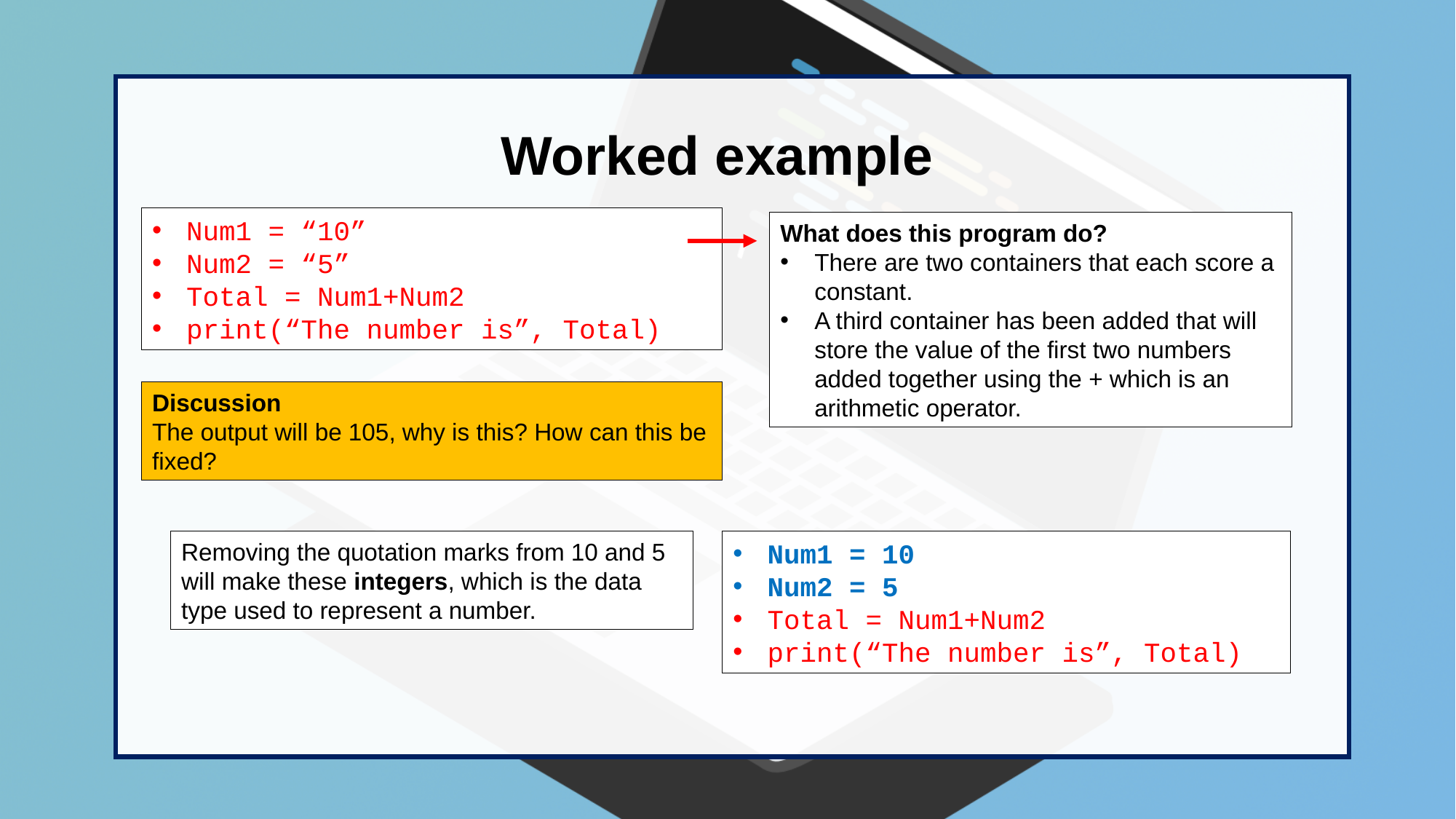

Worked example
Num1 = “10”
Num2 = “5”
Total = Num1+Num2
print(“The number is”, Total)
What does this program do?
There are two containers that each score a constant.
A third container has been added that will store the value of the first two numbers added together using the + which is an arithmetic operator.
Discussion
The output will be 105, why is this? How can this be fixed?
Removing the quotation marks from 10 and 5 will make these integers, which is the data type used to represent a number.
Num1 = 10
Num2 = 5
Total = Num1+Num2
print(“The number is”, Total)